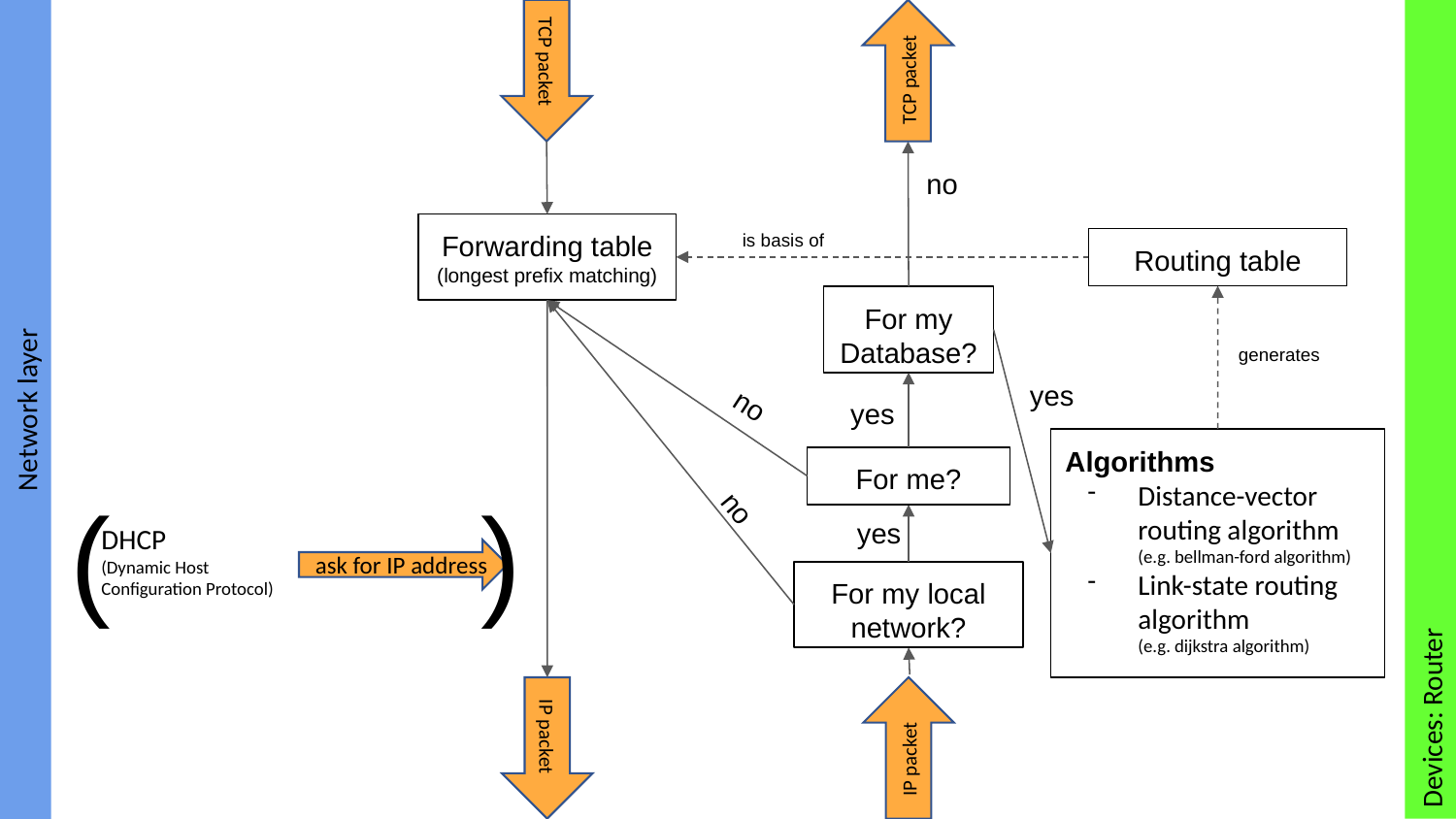

Network layer
 TCP packet
 TCP packet
no
is basis of
Forwarding table
(longest prefix matching)
Routing table
For my Database?
generates
yes
no
yes
Algorithms
Distance-vector routing algorithm
(e.g. bellman-ford algorithm)
Link-state routing algorithm
(e.g. dijkstra algorithm)
For me?
(           )
DHCP
(Dynamic Host
Configuration Protocol)
ask for IP address

no
yes
For my local network?
Devices: Router
IP packet
IP packet